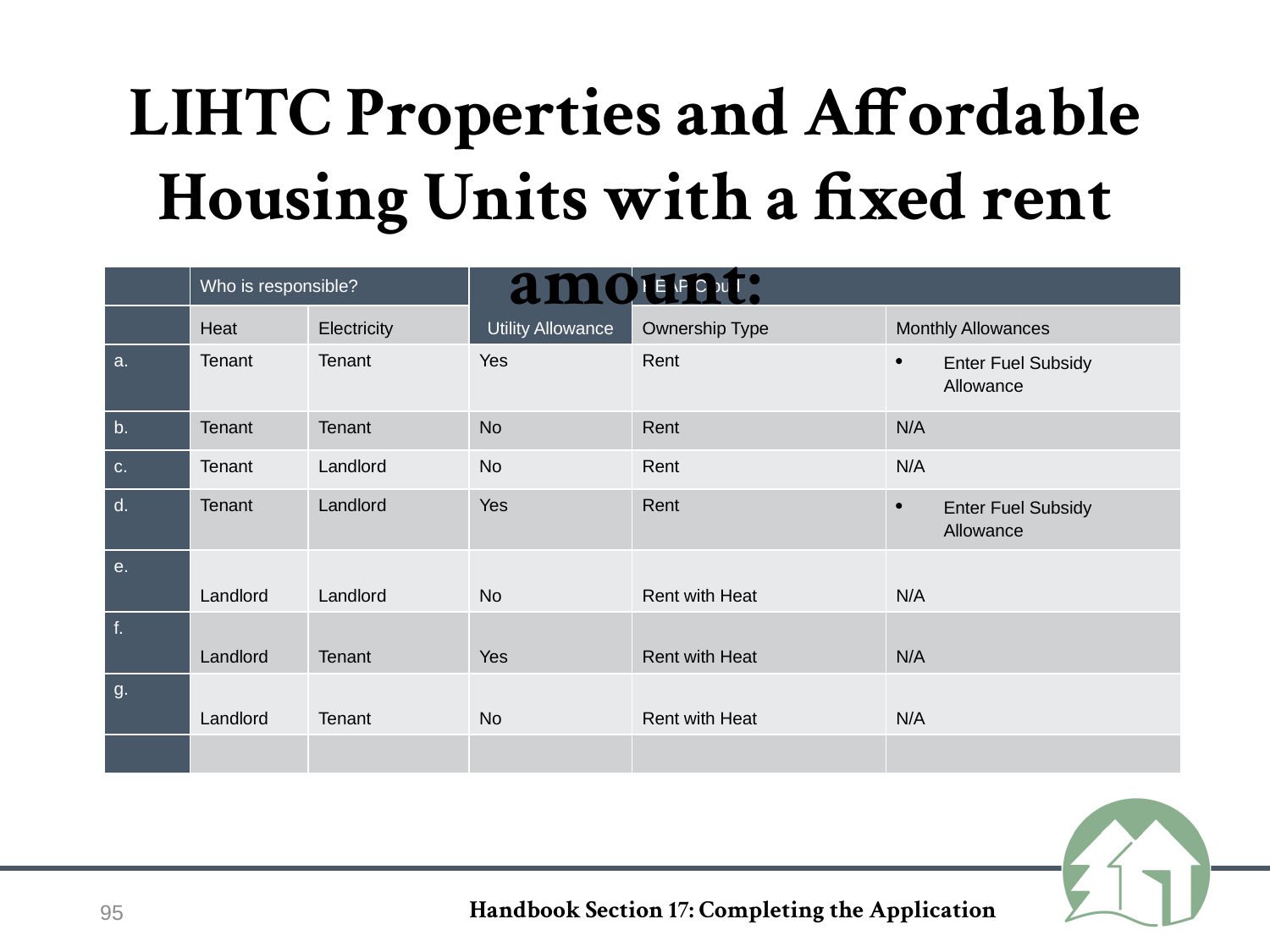

LIHTC Properties and Affordable Housing Units with a fixed rent amount:
|  | Who is responsible? |  | Utility Allowance | HEAP Cloud |  |
| --- | --- | --- | --- | --- | --- |
|  | Heat | Electricity |  | Ownership Type | Monthly Allowances |
| a. | Tenant | Tenant | Yes | Rent | Enter Fuel Subsidy Allowance |
| b. | Tenant | Tenant | No | Rent | N/A |
| c. | Tenant | Landlord | No | Rent | N/A |
| d. | Tenant | Landlord | Yes | Rent | Enter Fuel Subsidy Allowance |
| e. | Landlord | Landlord | No | Rent with Heat | N/A |
| f. | Landlord | Tenant | Yes | Rent with Heat | N/A |
| g. | Landlord | Tenant | No | Rent with Heat | N/A |
|  |  |  |  |  |  |
95
Handbook Section 17: Completing the Application